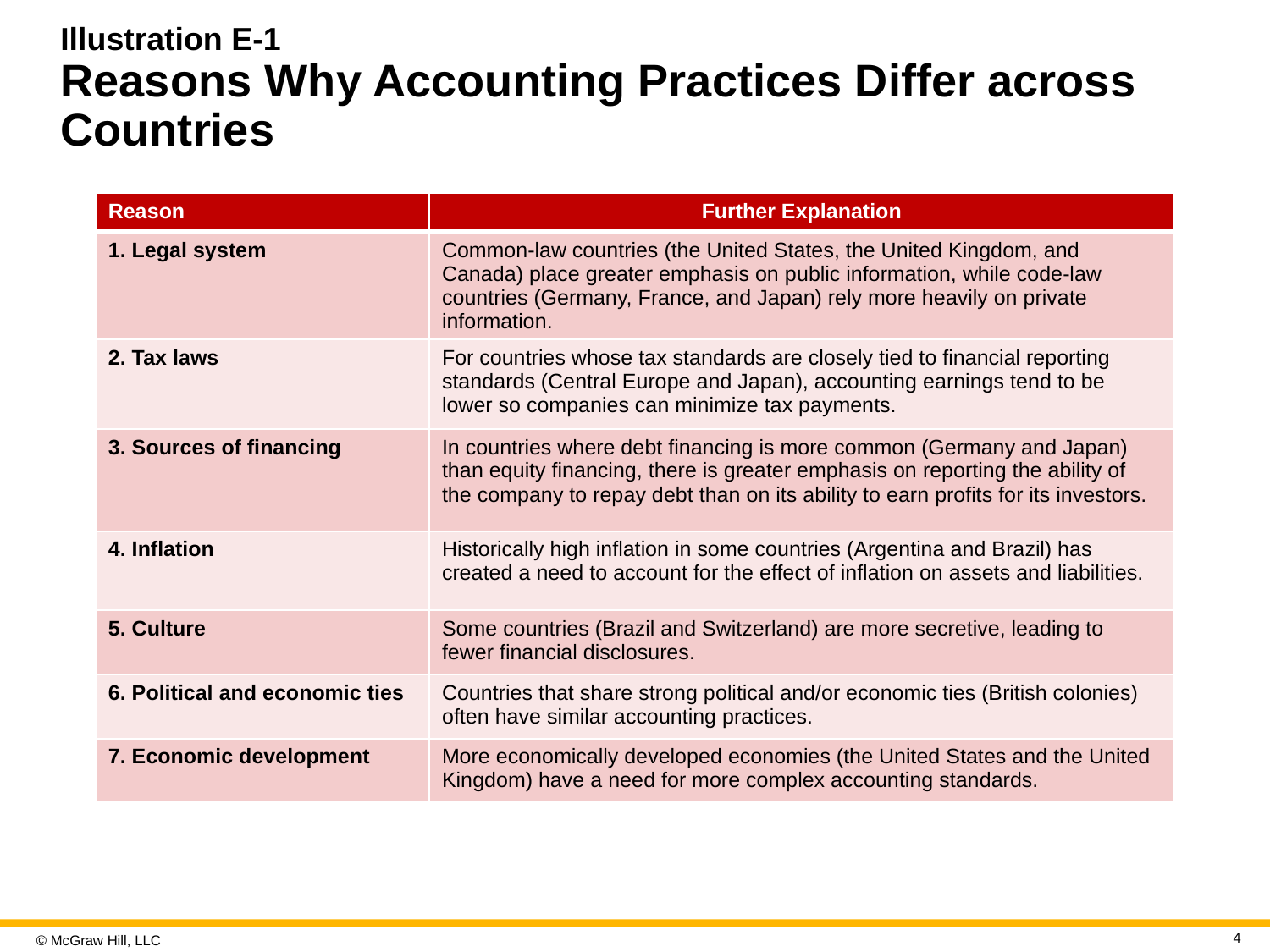

# Illustration E-1 Reasons Why Accounting Practices Differ across Countries
| Reason | Further Explanation |
| --- | --- |
| 1. Legal system | Common-law countries (the United States, the United Kingdom, and Canada) place greater emphasis on public information, while code-law countries (Germany, France, and Japan) rely more heavily on private information. |
| 2. Tax laws | For countries whose tax standards are closely tied to financial reporting standards (Central Europe and Japan), accounting earnings tend to be lower so companies can minimize tax payments. |
| 3. Sources of financing | In countries where debt financing is more common (Germany and Japan) than equity financing, there is greater emphasis on reporting the ability of the company to repay debt than on its ability to earn profits for its investors. |
| 4. Inflation | Historically high inflation in some countries (Argentina and Brazil) has created a need to account for the effect of inflation on assets and liabilities. |
| 5. Culture | Some countries (Brazil and Switzerland) are more secretive, leading to fewer financial disclosures. |
| 6. Political and economic ties | Countries that share strong political and/or economic ties (British colonies) often have similar accounting practices. |
| 7. Economic development | More economically developed economies (the United States and the United Kingdom) have a need for more complex accounting standards. |
4